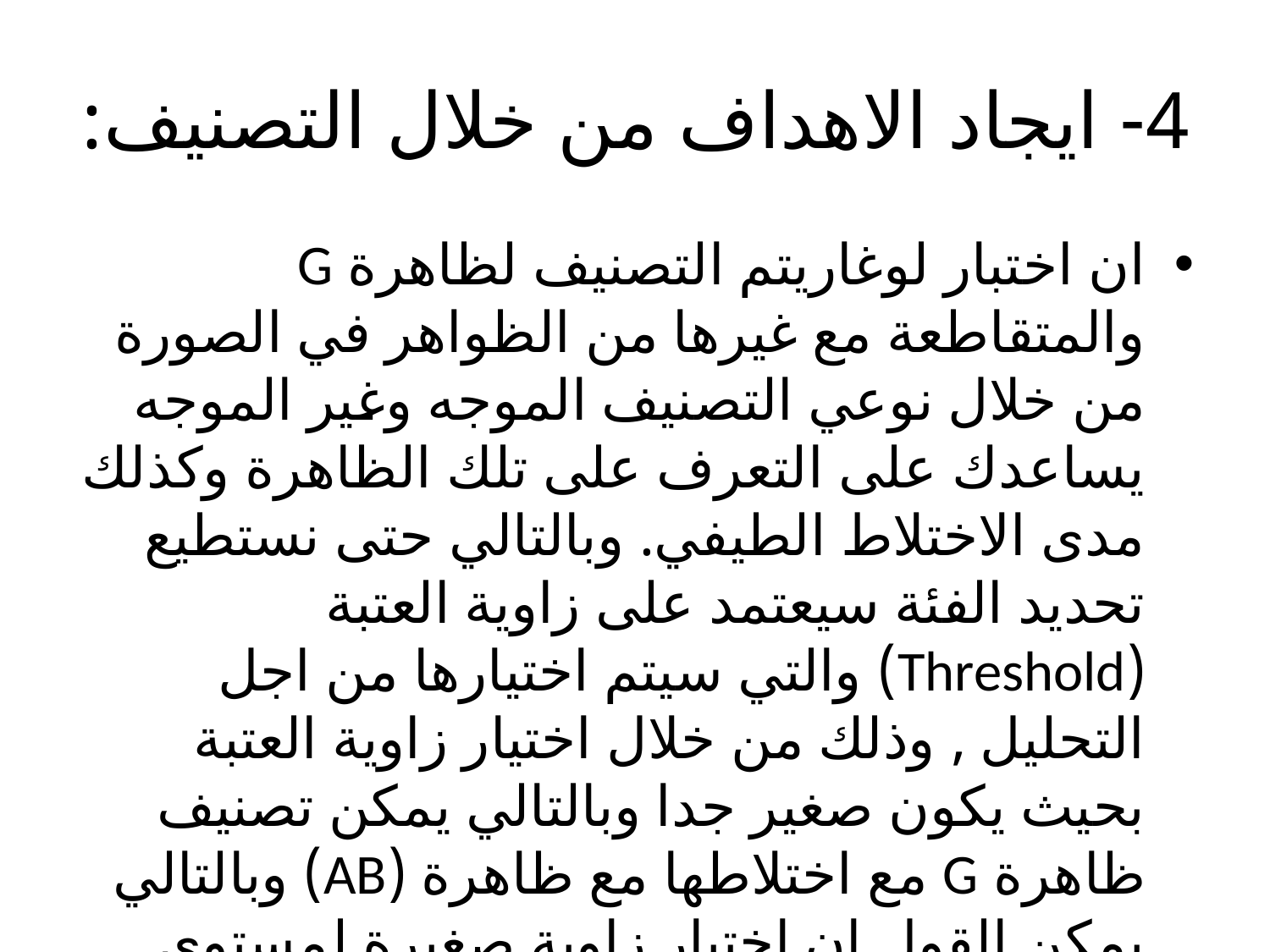

# 4- ايجاد الاهداف من خلال التصنيف:
ان اختبار لوغاريتم التصنيف لظاهرة G والمتقاطعة مع غيرها من الظواهر في الصورة من خلال نوعي التصنيف الموجه وغير الموجه يساعدك على التعرف على تلك الظاهرة وكذلك مدى الاختلاط الطيفي. وبالتالي حتى نستطيع تحديد الفئة سيعتمد على زاوية العتبة (Threshold) والتي سيتم اختيارها من اجل التحليل , وذلك من خلال اختيار زاوية العتبة بحيث يكون صغير جدا وبالتالي يمكن تصنيف ظاهرة G مع اختلاطها مع ظاهرة (AB) وبالتالي يمكن القول ان اختيار زاوية صغيرة لمستوى العتبة يترك الاختلاط